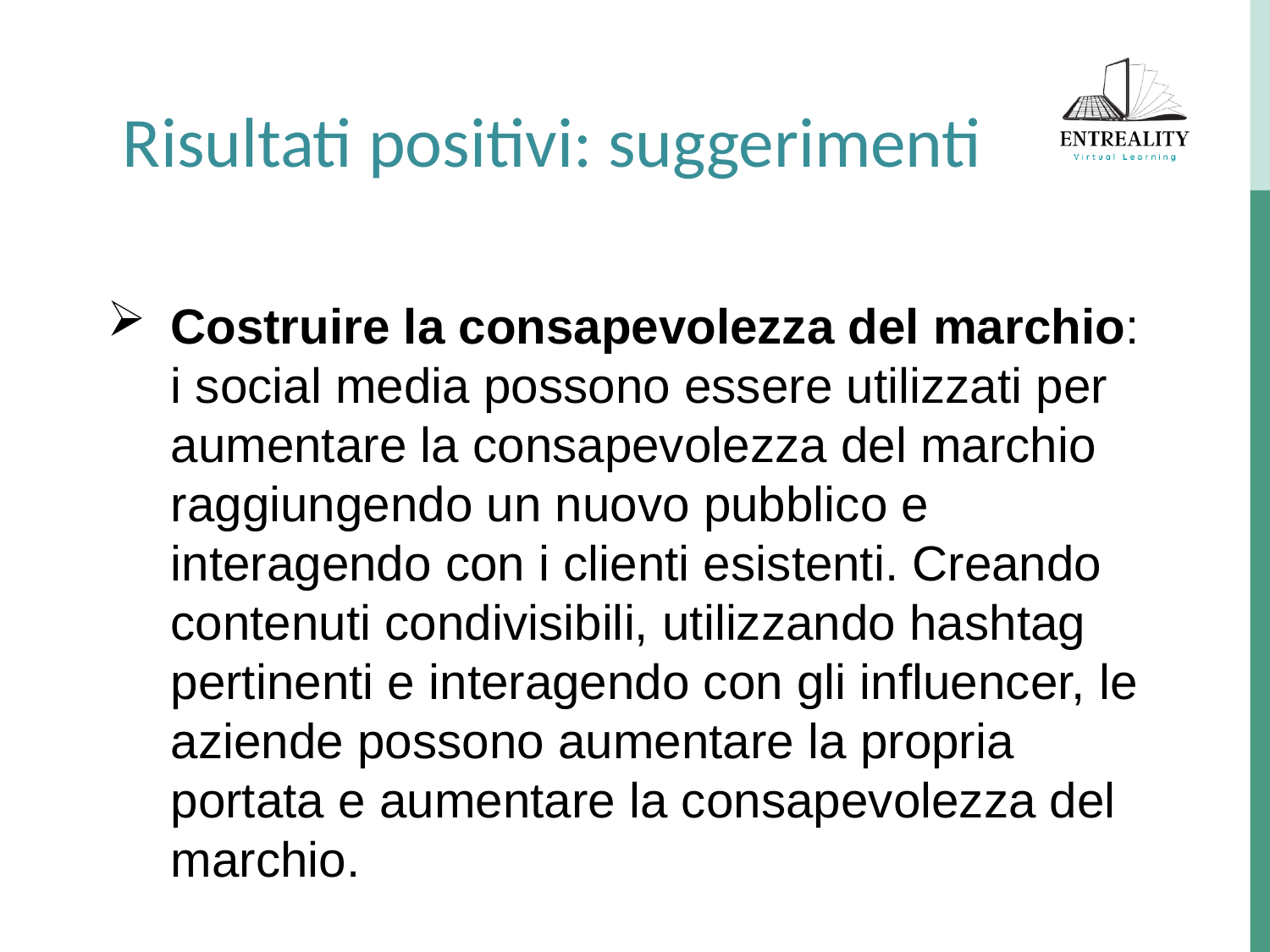

Risultati positivi: suggerimenti
Costruire la consapevolezza del marchio: i social media possono essere utilizzati per aumentare la consapevolezza del marchio raggiungendo un nuovo pubblico e interagendo con i clienti esistenti. Creando contenuti condivisibili, utilizzando hashtag pertinenti e interagendo con gli influencer, le aziende possono aumentare la propria portata e aumentare la consapevolezza del marchio.